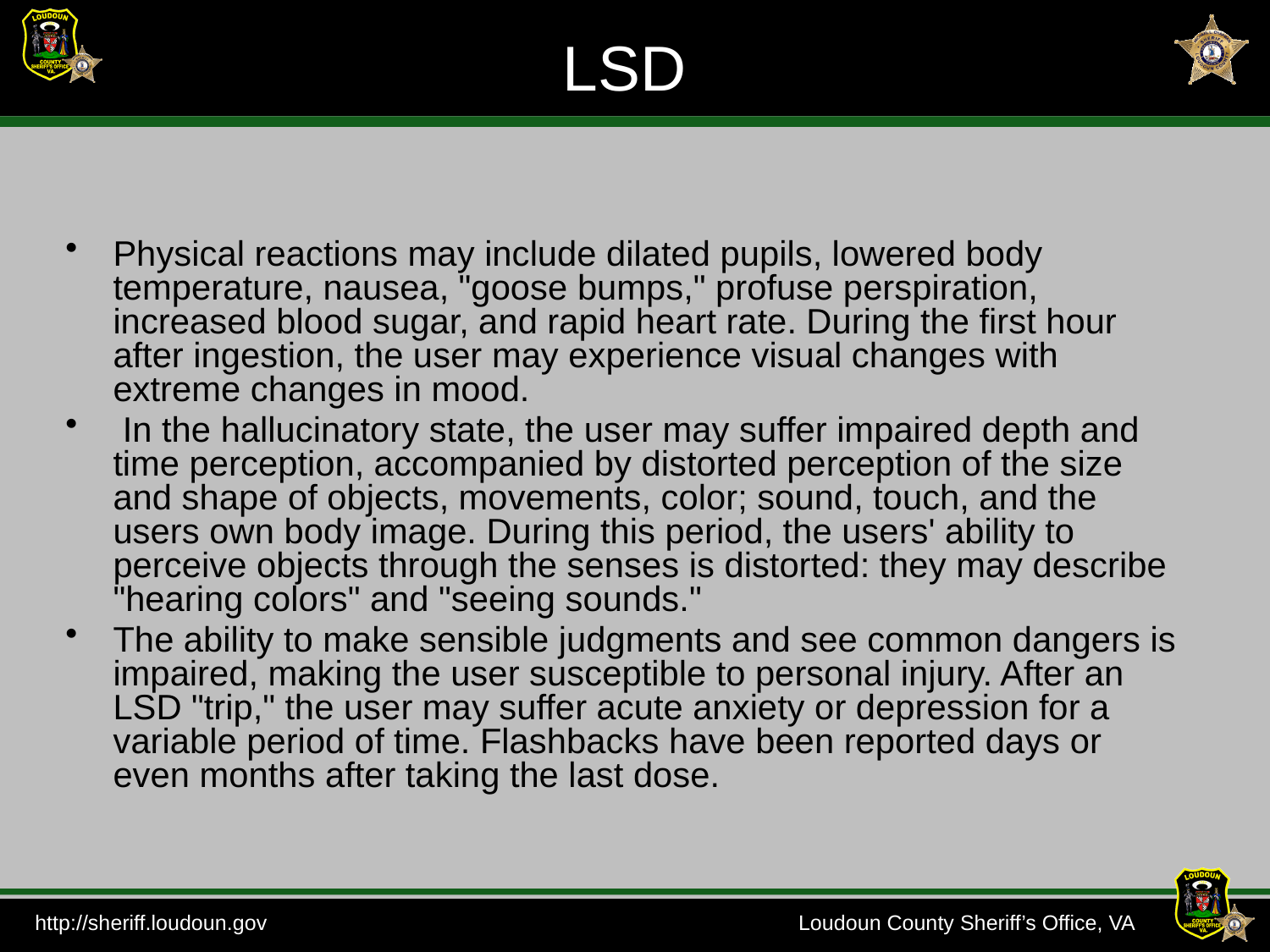

LSD
Physical reactions may include dilated pupils, lowered body temperature, nausea, "goose bumps," profuse perspiration, increased blood sugar, and rapid heart rate. During the first hour after ingestion, the user may experience visual changes with extreme changes in mood.
 In the hallucinatory state, the user may suffer impaired depth and time perception, accompanied by distorted perception of the size and shape of objects, movements, color; sound, touch, and the users own body image. During this period, the users' ability to perceive objects through the senses is distorted: they may describe "hearing colors" and "seeing sounds."
The ability to make sensible judgments and see common dangers is impaired, making the user susceptible to personal injury. After an LSD "trip," the user may suffer acute anxiety or depression for a variable period of time. Flashbacks have been reported days or even months after taking the last dose.